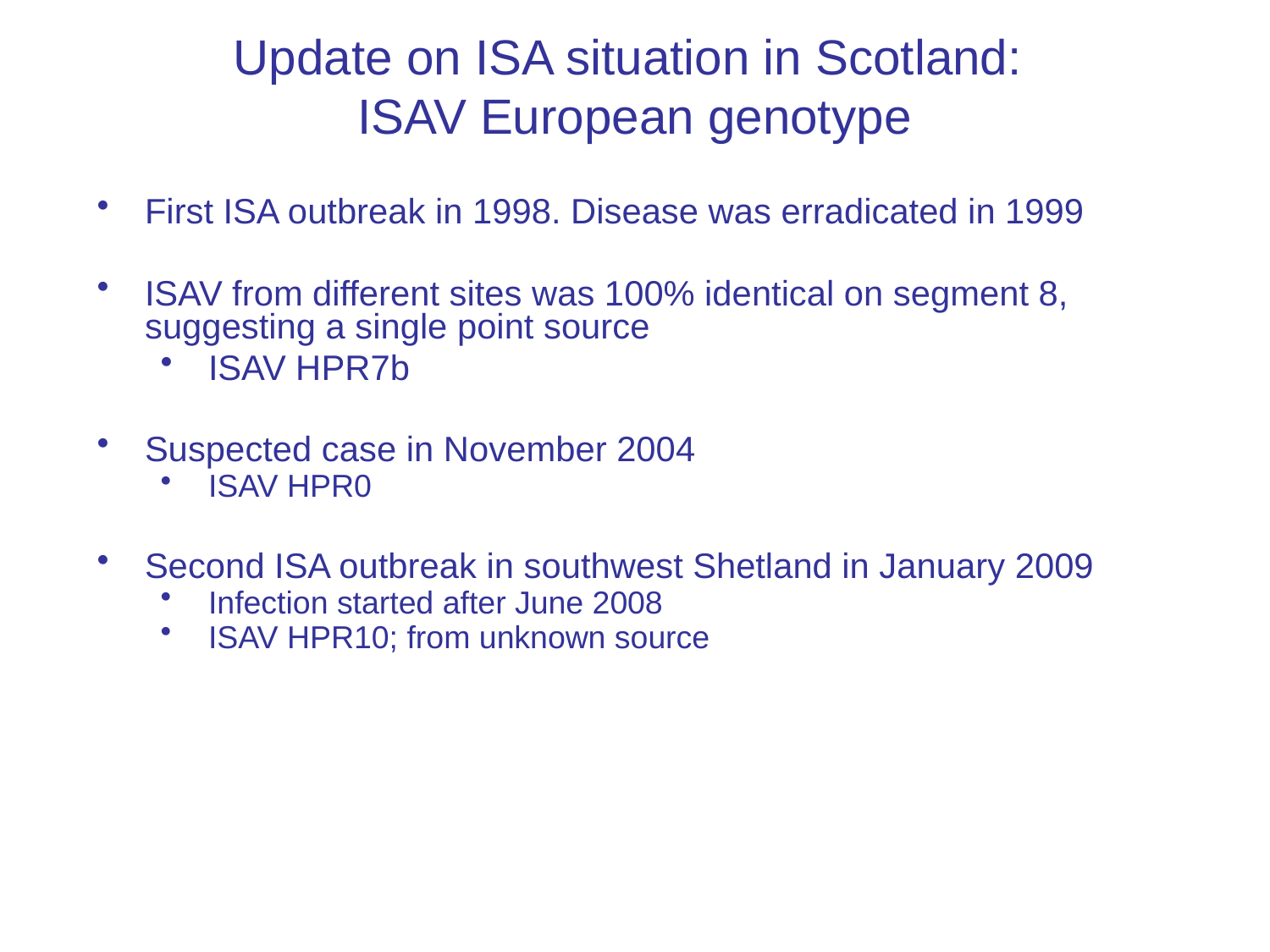

Update on ISA situation in Scotland:
ISAV European genotype
First ISA outbreak in 1998. Disease was erradicated in 1999

ISAV from different sites was 100% identical on segment 8, suggesting a single point source
ISAV HPR7b

Suspected case in November 2004
ISAV HPR0

Second ISA outbreak in southwest Shetland in January 2009
Infection started after June 2008
ISAV HPR10; from unknown source